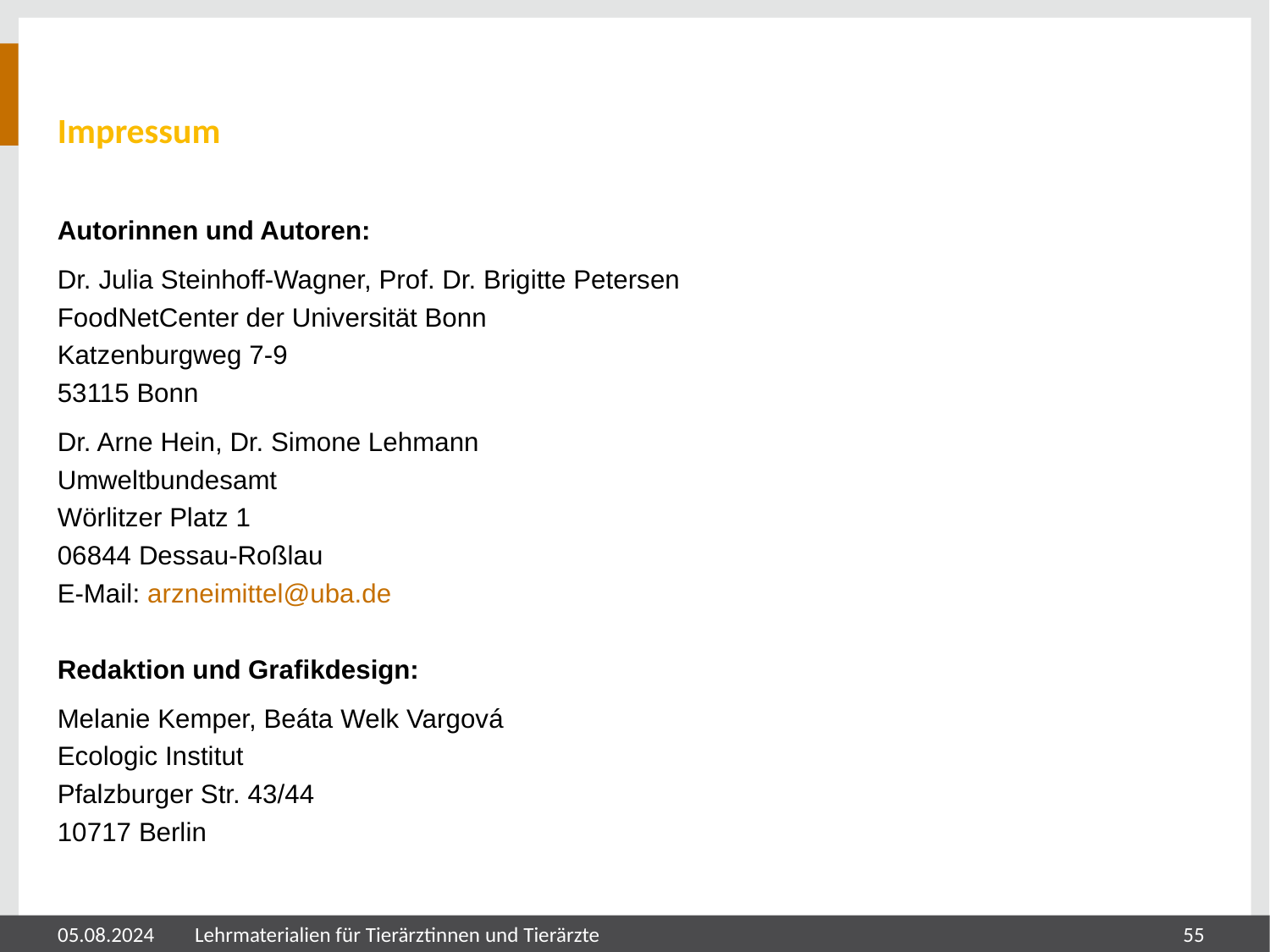

# Impressum
Autorinnen und Autoren:
Dr. Julia Steinhoff-Wagner, Prof. Dr. Brigitte Petersen
FoodNetCenter der Universität Bonn
Katzenburgweg 7-9
53115 Bonn
Dr. Arne Hein, Dr. Simone Lehmann
Umweltbundesamt
Wörlitzer Platz 1
06844 Dessau-Roßlau
E-Mail: arzneimittel@uba.de

Redaktion und Grafikdesign:
Melanie Kemper, Beáta Welk Vargová
Ecologic Institut
Pfalzburger Str. 43/44
10717 Berlin
05.08.2024
Lehrmaterialien für Tierärztinnen und Tierärzte
55